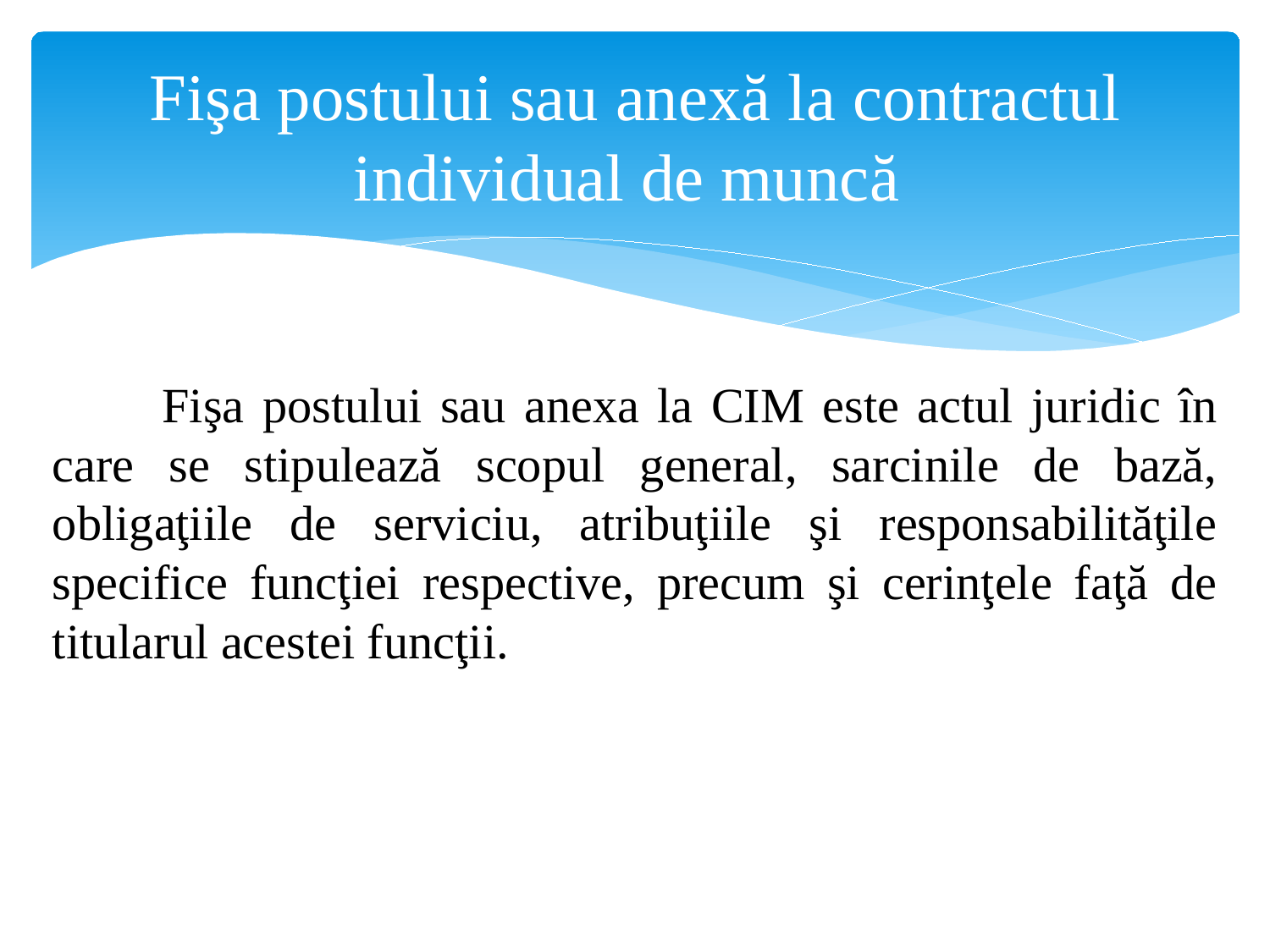

# Fişa postului sau anexă la contractul individual de muncă
      Fişa postului sau anexa la CIM este actul juridic în care se stipulează scopul general, sarcinile de bază, obligaţiile de serviciu, atribuţiile şi responsabilităţile specifice funcţiei respective, precum şi cerinţele faţă de titularul acestei funcţii.